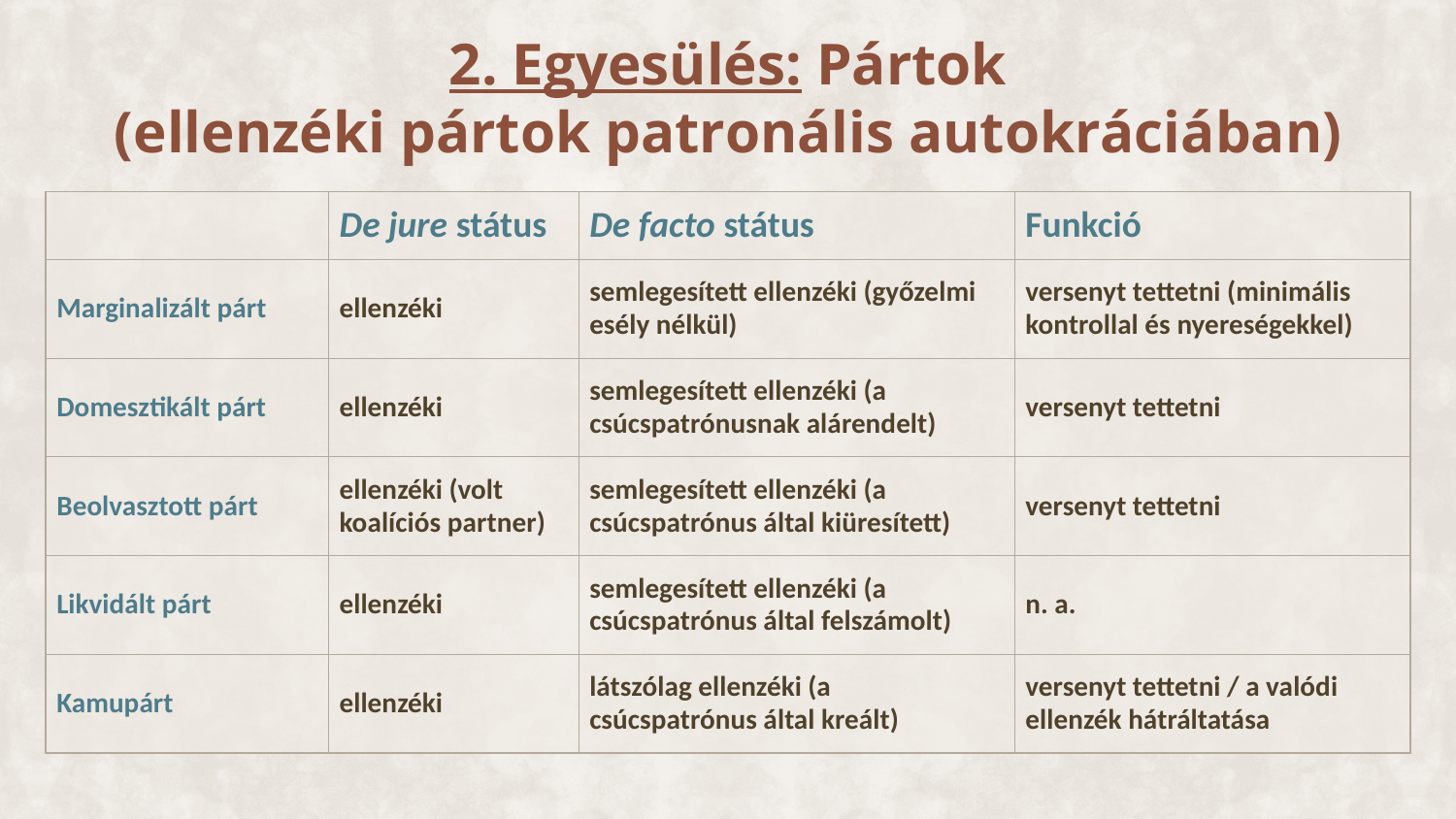

# 2. Egyesülés: Pártok (ellenzéki pártok patronális autokráciában)
|  | De jure státus | De facto státus | Funkció |
| --- | --- | --- | --- |
| Marginalizált párt | ellenzéki | semlegesített ellenzéki (győzelmi esély nélkül) | versenyt tettetni (minimális kontrollal és nyereségekkel) |
| Domesztikált párt | ellenzéki | semlegesített ellenzéki (a csúcspatrónusnak alárendelt) | versenyt tettetni |
| Beolvasztott párt | ellenzéki (volt koalíciós partner) | semlegesített ellenzéki (a csúcspatrónus által kiüresített) | versenyt tettetni |
| Likvidált párt | ellenzéki | semlegesített ellenzéki (a csúcspatrónus által felszámolt) | n. a. |
| Kamupárt | ellenzéki | látszólag ellenzéki (a csúcspatrónus által kreált) | versenyt tettetni / a valódi ellenzék hátráltatása |